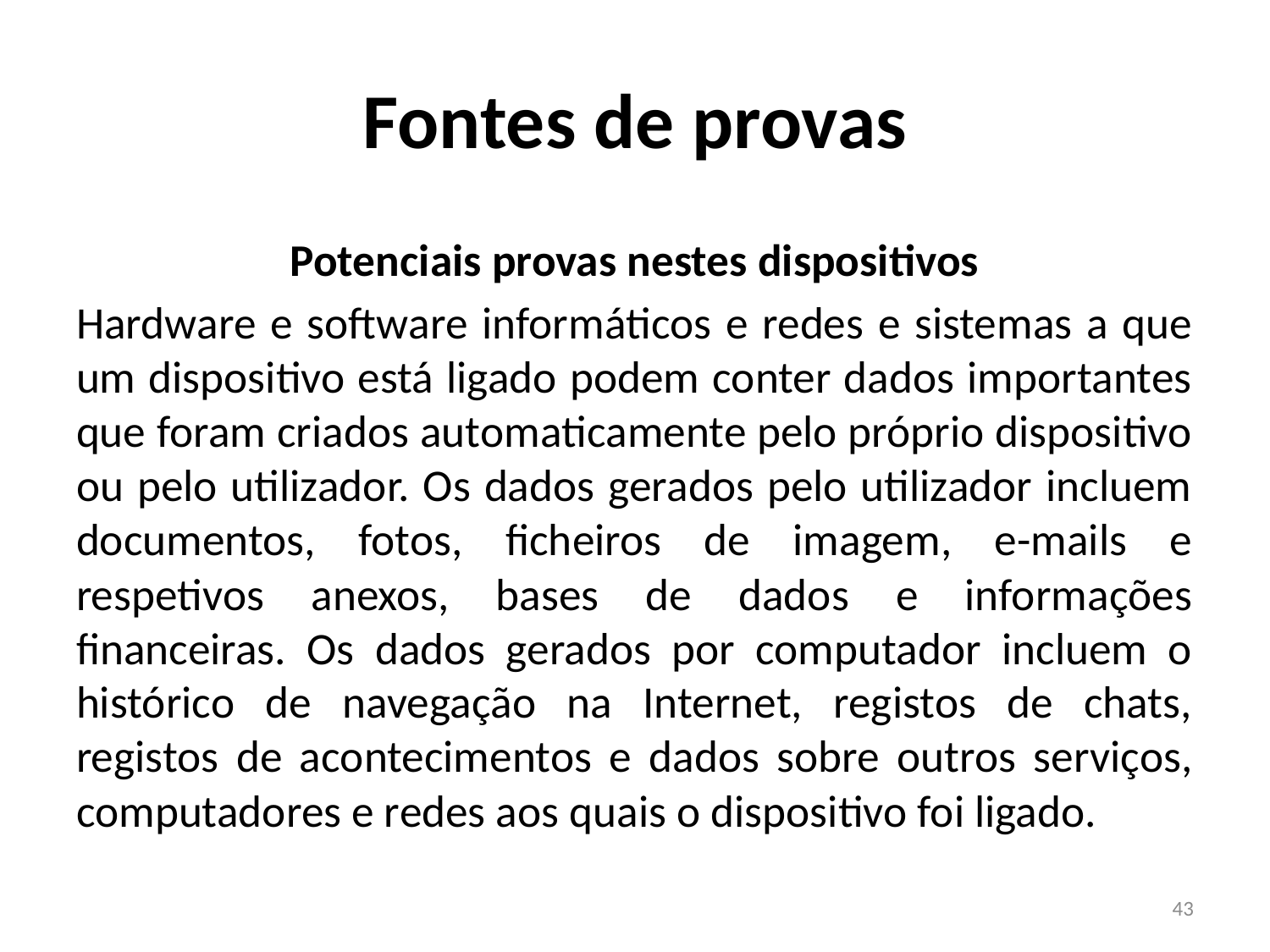

# Fontes de provas
Potenciais provas nestes dispositivos
Hardware e software informáticos e redes e sistemas a que um dispositivo está ligado podem conter dados importantes que foram criados automaticamente pelo próprio dispositivo ou pelo utilizador. Os dados gerados pelo utilizador incluem documentos, fotos, ficheiros de imagem, e-mails e respetivos anexos, bases de dados e informações financeiras. Os dados gerados por computador incluem o histórico de navegação na Internet, registos de chats, registos de acontecimentos e dados sobre outros serviços, computadores e redes aos quais o dispositivo foi ligado.
43